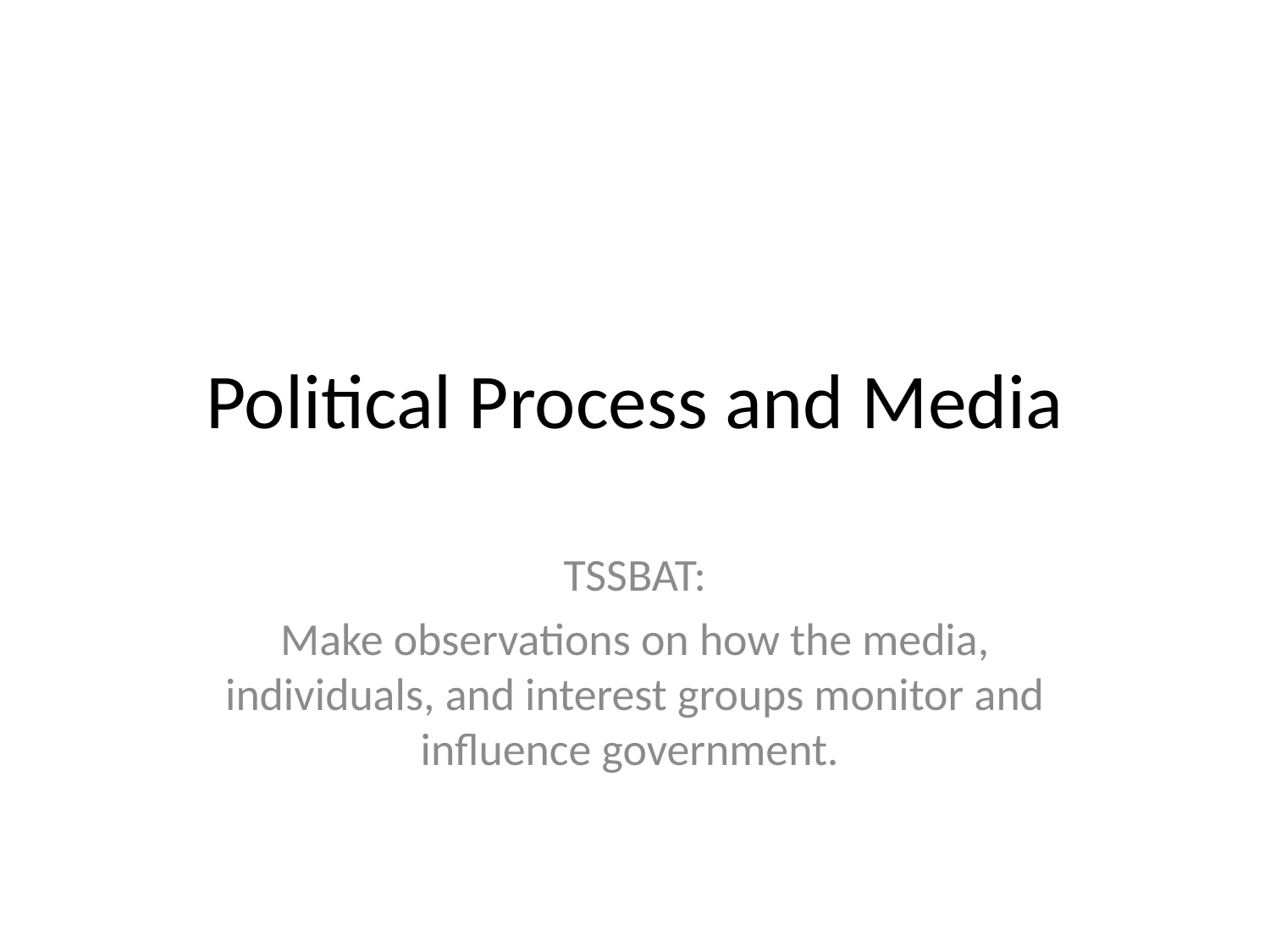

# Political Process and Media
TSSBAT:
Make observations on how the media, individuals, and interest groups monitor and influence government.